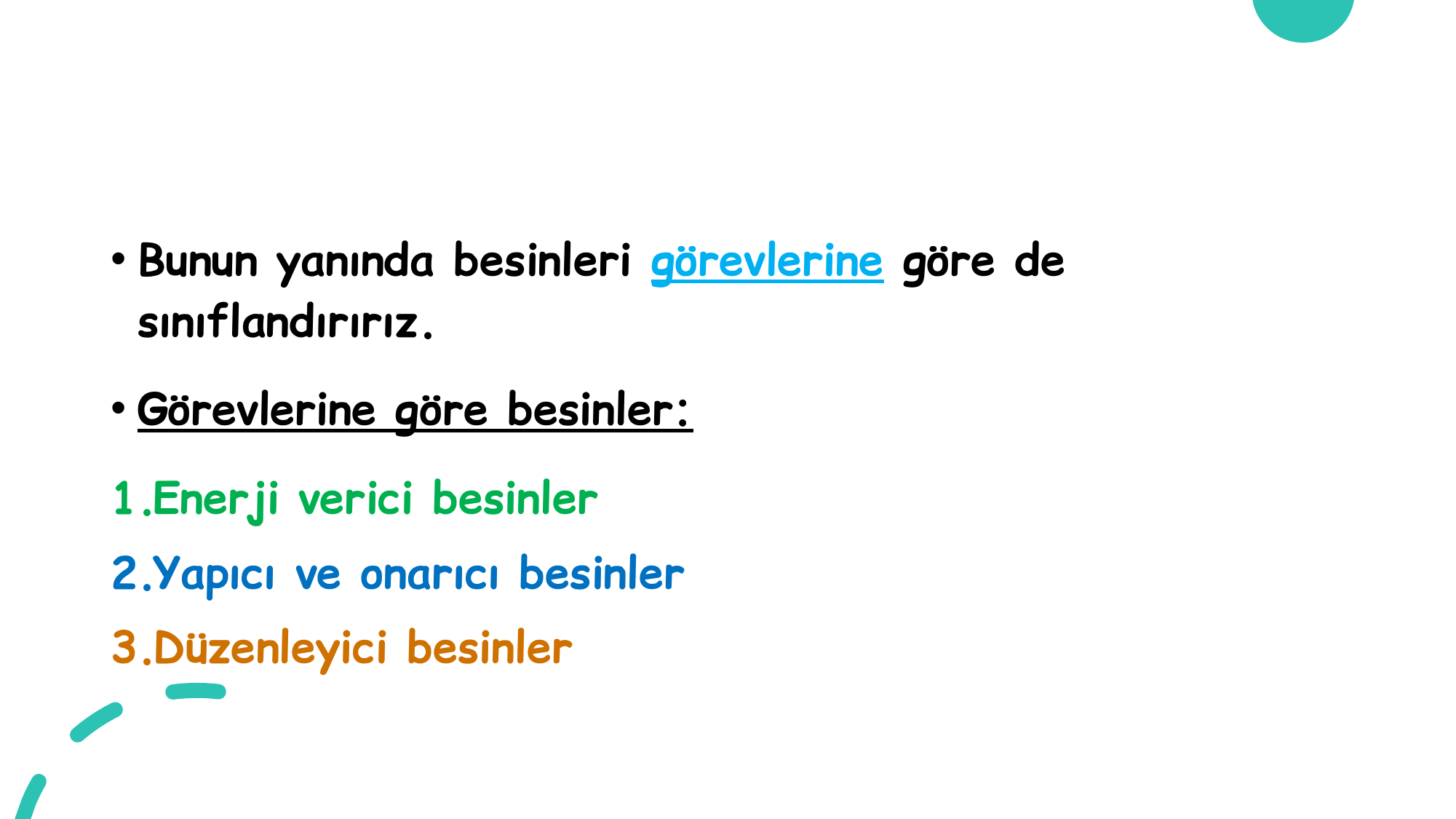

Bunun yanında besinleri görevlerine göre de sınıflandırırız.
Görevlerine göre besinler:
Enerji verici besinler
Yapıcı ve onarıcı besinler
Düzenleyici besinler